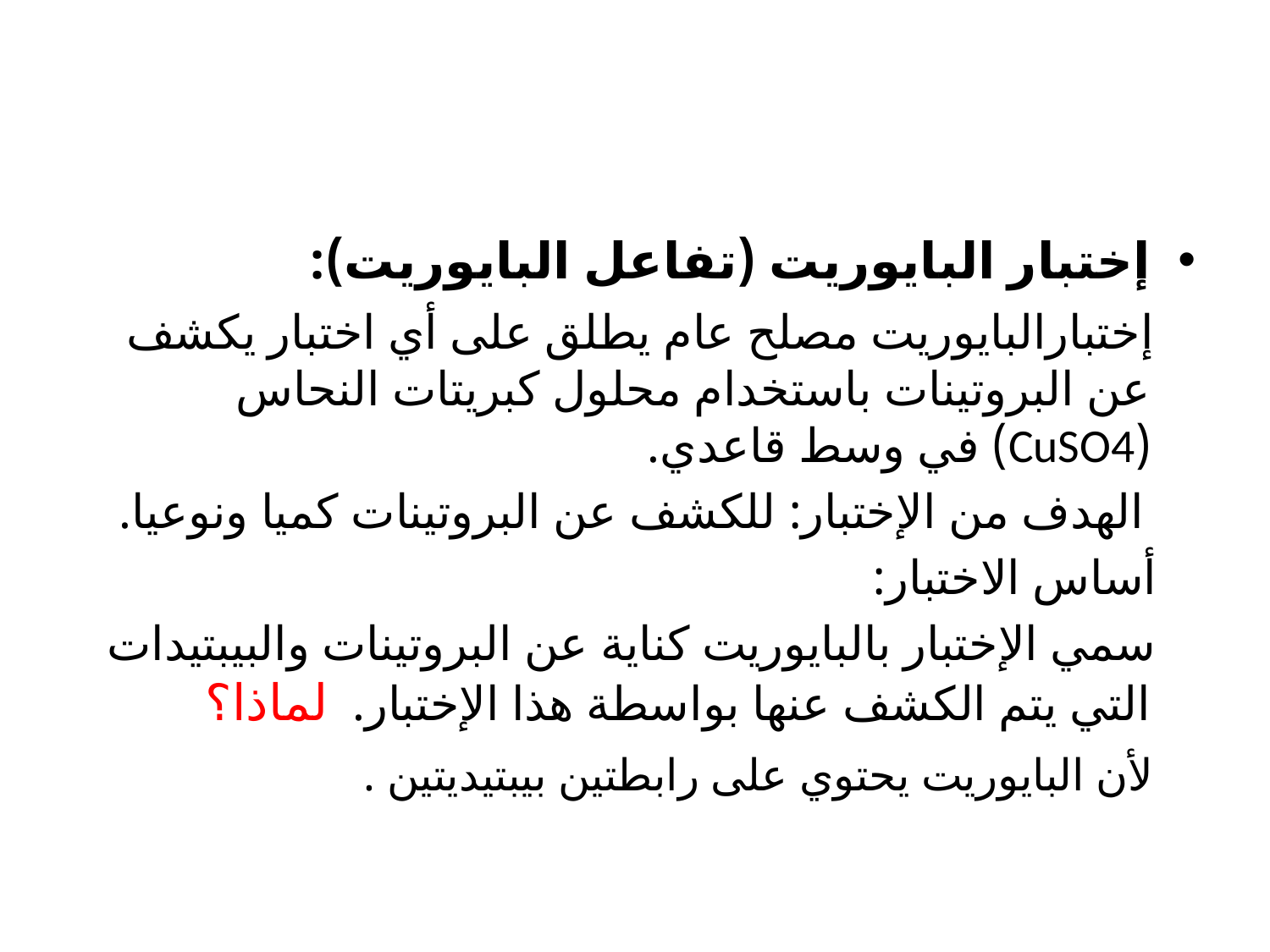

#
إختبار البايوريت (تفاعل البايوريت):
   إختبارالبايوريت مصلح عام يطلق على أي اختبار يكشف عن البروتينات باستخدام محلول كبريتات النحاس  (CuSO4) في وسط قاعدي.
    الهدف من الإختبار: للكشف عن البروتينات كميا ونوعيا.
   أساس الاختبار:
   سمي الإختبار بالبايوريت كناية عن البروتينات والبيبتيدات التي يتم الكشف عنها بواسطة هذا الإختبار.  لماذا؟
   لأن البايوريت يحتوي على رابطتين بيبتيديتين .